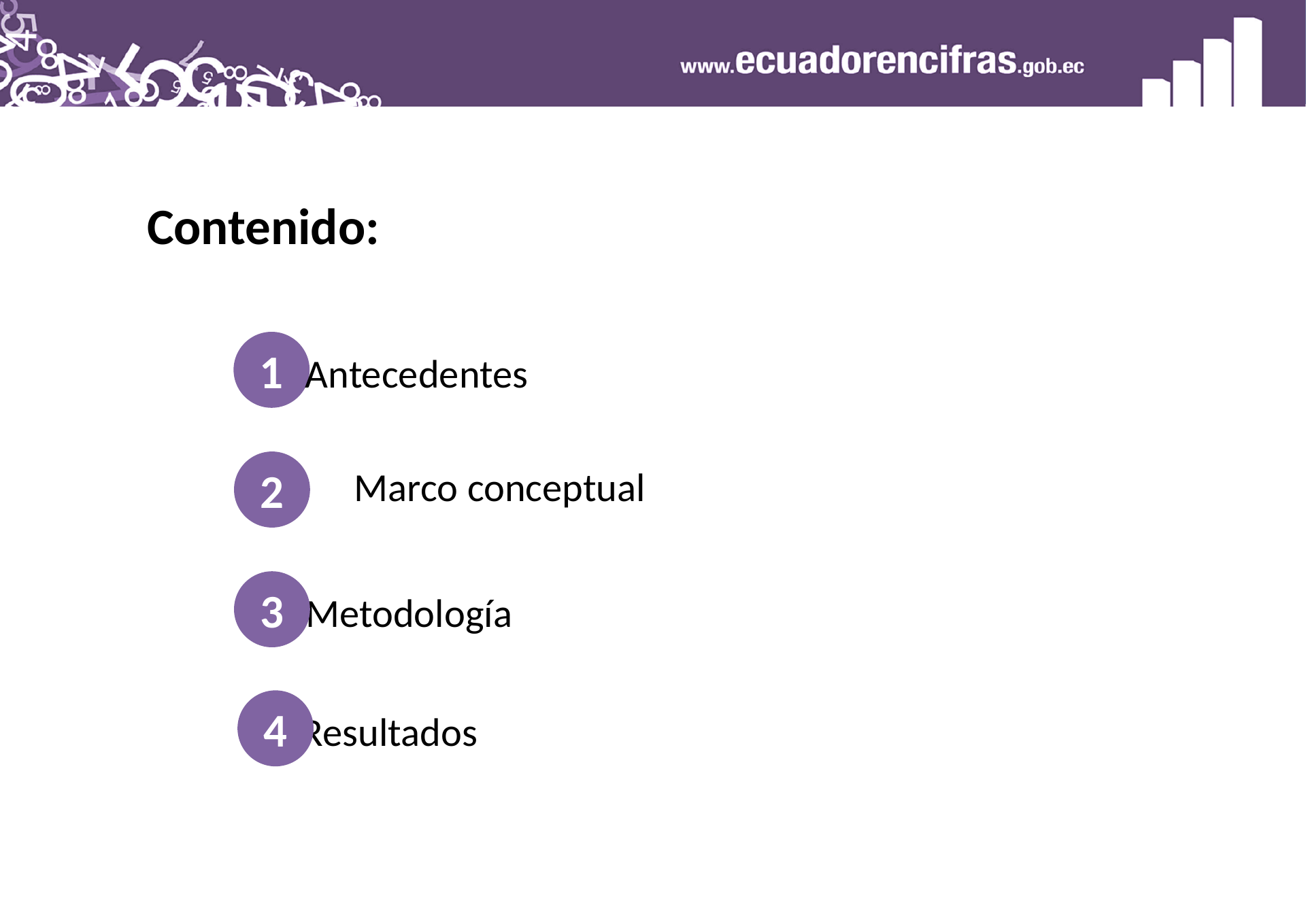

Contenido:
1
Antecedentes
2
Marco conceptual
3
Metodología
4
Resultados